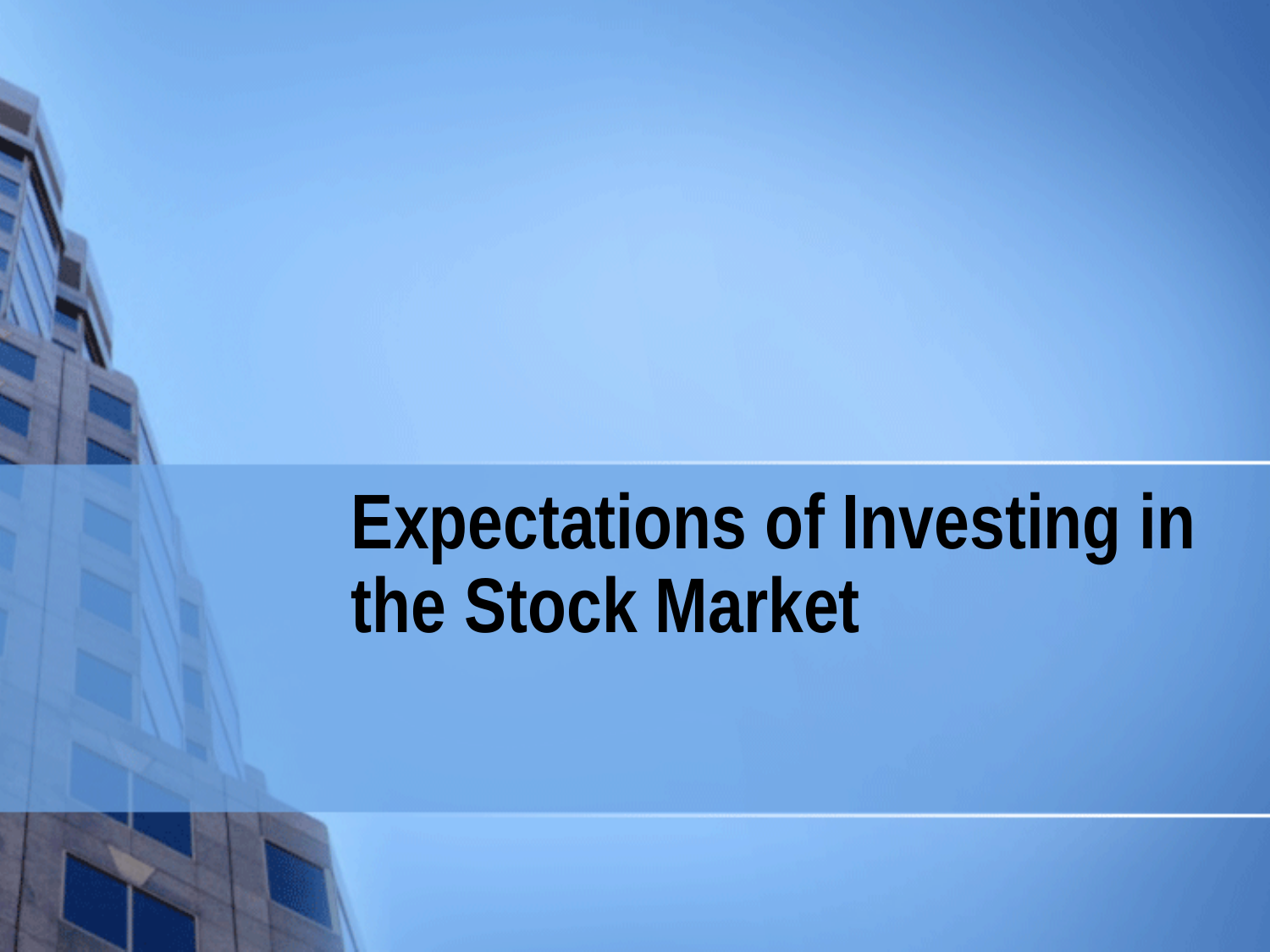

# Expectations of Investing in the Stock Market